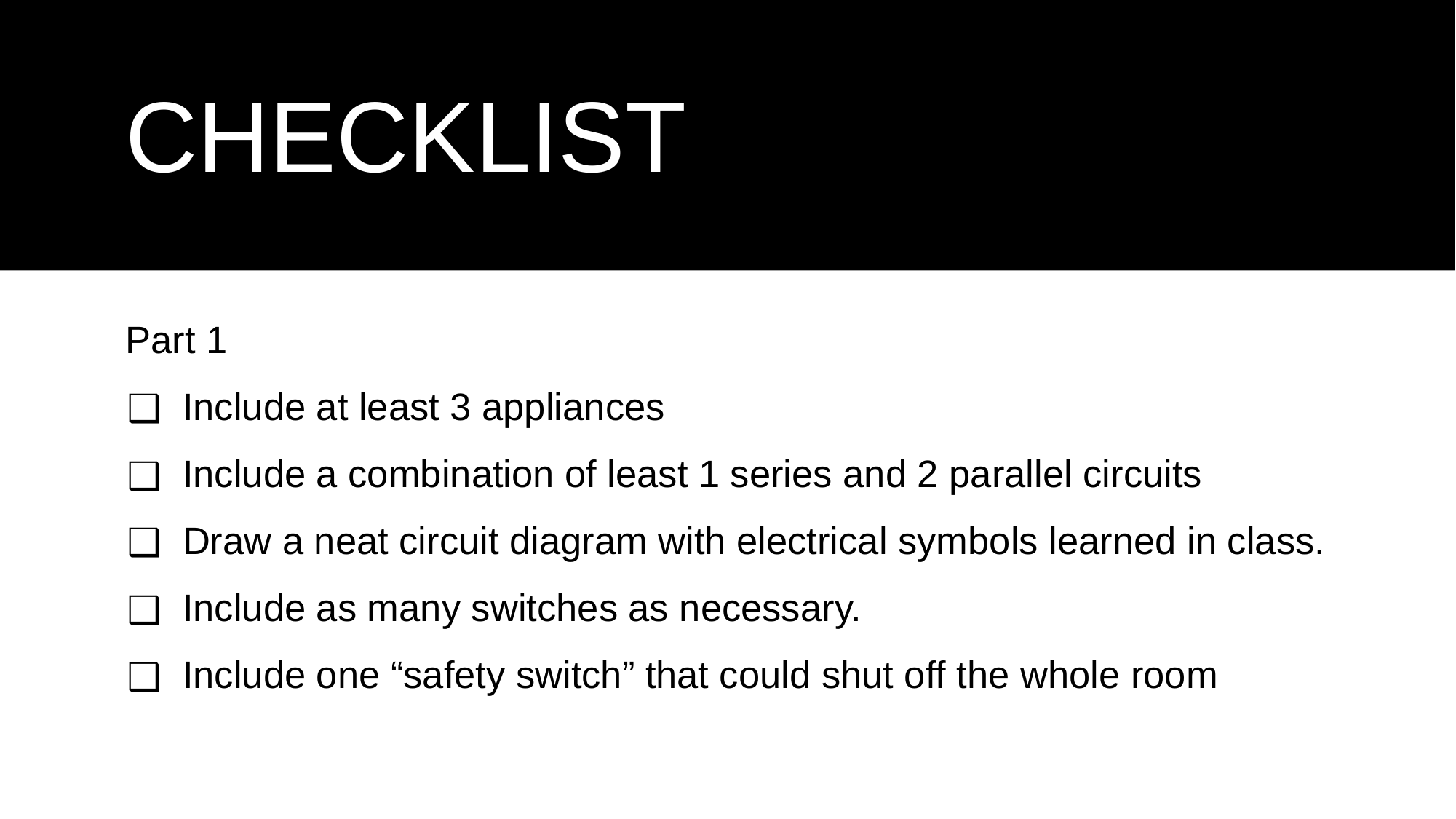

# CHECKLIST
Part 1
Include at least 3 appliances
Include a combination of least 1 series and 2 parallel circuits
Draw a neat circuit diagram with electrical symbols learned in class.
Include as many switches as necessary.
Include one “safety switch” that could shut off the whole room